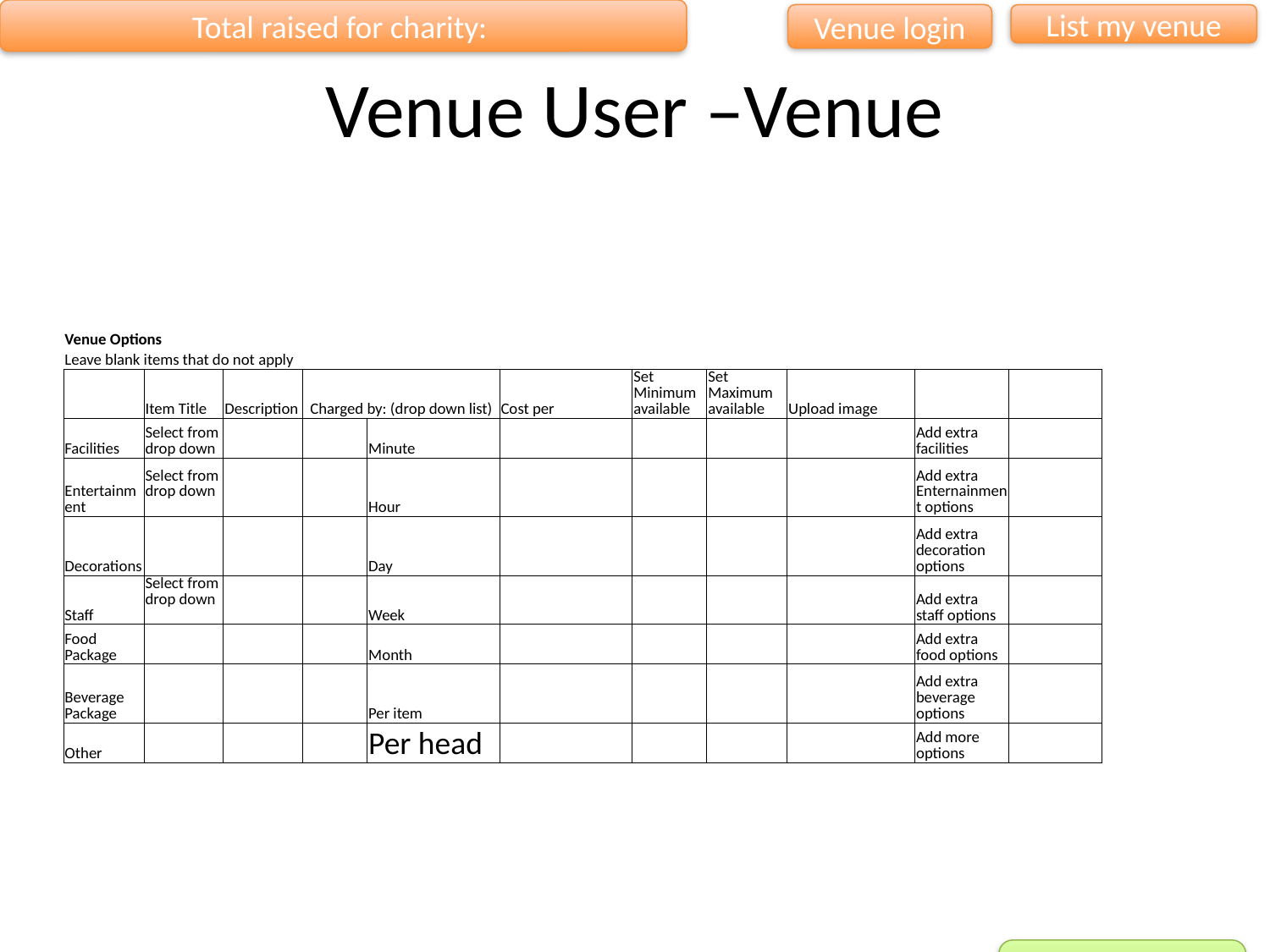

Total raised for charity:
Venue login
List my venue
# Venue User –Venue
| Venue Options |  |  |  |  |  |  |  |  |  |  |
| --- | --- | --- | --- | --- | --- | --- | --- | --- | --- | --- |
| Leave blank items that do not apply |  |  |  |  |  |  |  |  |  |  |
|  | Item Title | Description | Charged by: (drop down list) |  | Cost per | Set Minimum available | Set Maximum available | Upload image |  |  |
| Facilities | Select from drop down |  |  | Minute |  |  |  |  | Add extra facilities |  |
| Entertainment | Select from drop down |  |  | Hour |  |  |  |  | Add extra Enternainment options |  |
| Decorations |  |  |  | Day |  |  |  |  | Add extra decoration options |  |
| Staff | Select from drop down |  |  | Week |  |  |  |  | Add extra staff options |  |
| Food Package |  |  |  | Month |  |  |  |  | Add extra food options |  |
| Beverage Package |  |  |  | Per item |  |  |  |  | Add extra beverage options |  |
| Other |  |  |  | Per head |  |  |  |  | Add more options |  |
Next